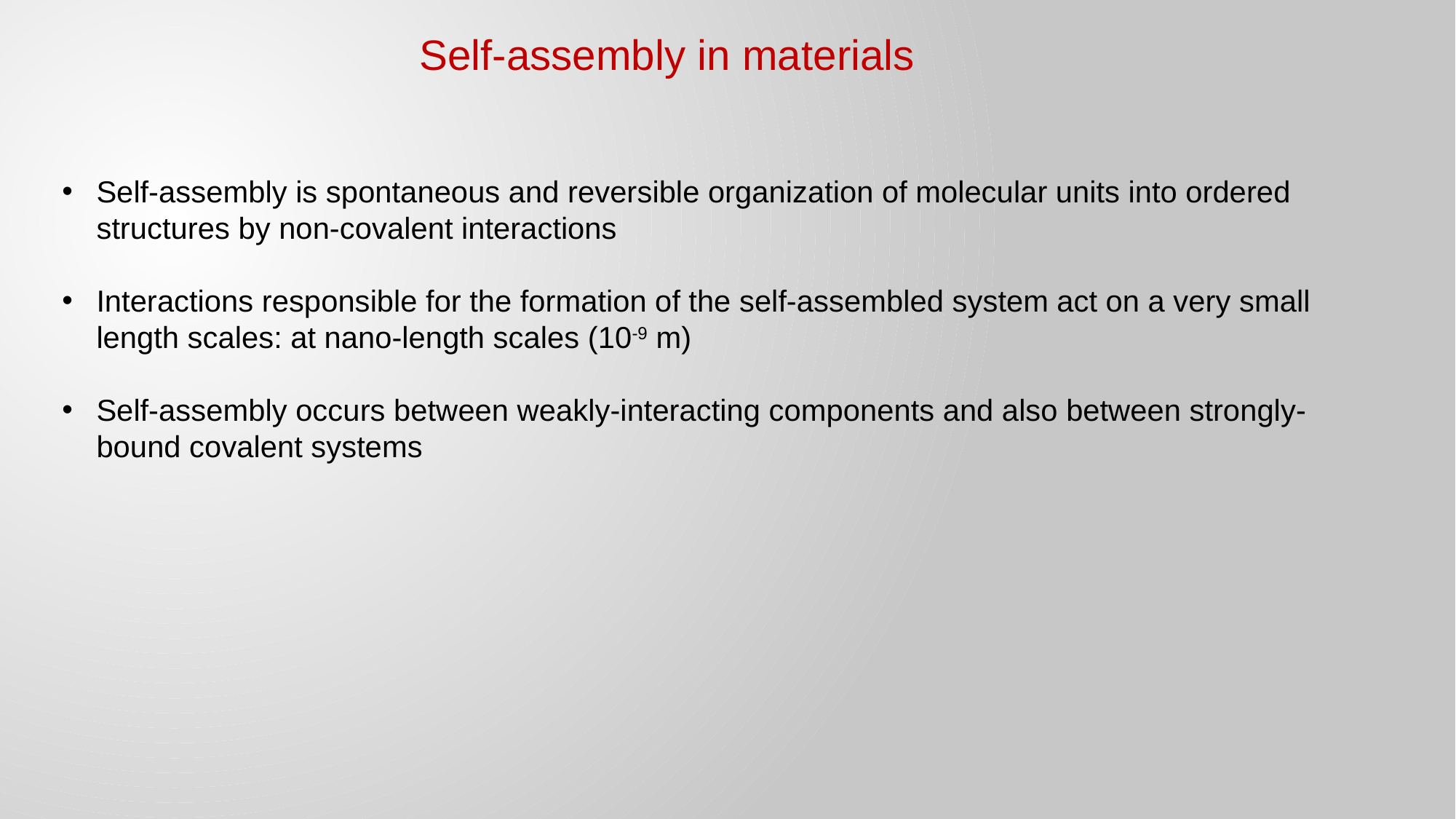

Self-assembly in materials
Self-assembly is spontaneous and reversible organization of molecular units into ordered structures by non-covalent interactions

Interactions responsible for the formation of the self-assembled system act on a very small length scales: at nano-length scales (10-9 m)

Self-assembly occurs between weakly-interacting components and also between strongly-bound covalent systems